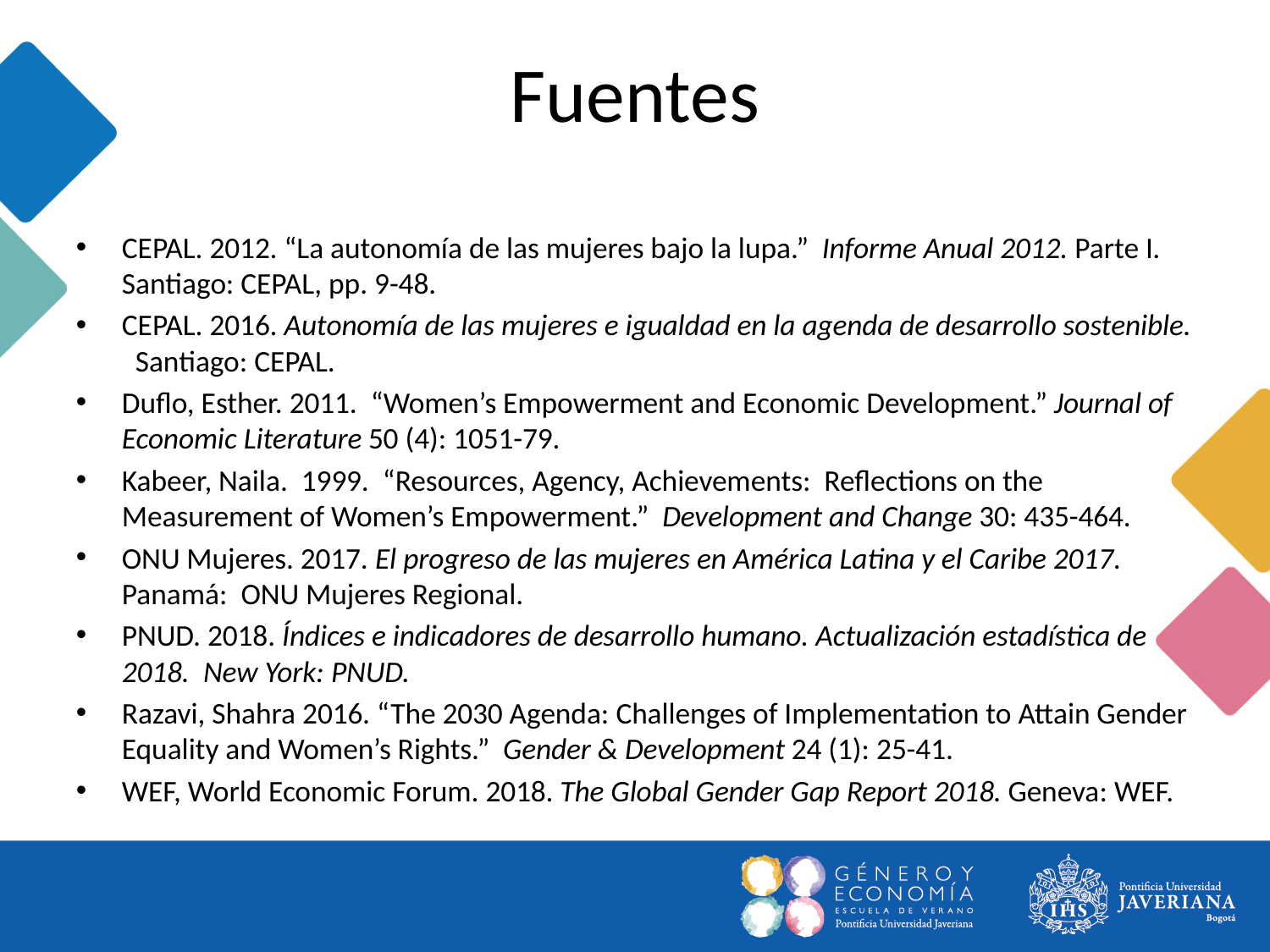

Fuentes
CEPAL. 2012. “La autonomía de las mujeres bajo la lupa.”  Informe Anual 2012. Parte I.  Santiago: CEPAL, pp. 9-48.
CEPAL. 2016. Autonomía de las mujeres e igualdad en la agenda de desarrollo sostenible.   Santiago: CEPAL.
Duflo, Esther. 2011.  “Women’s Empowerment and Economic Development.” Journal of Economic Literature 50 (4): 1051-79.
Kabeer, Naila.  1999.  “Resources, Agency, Achievements:  Reflections on the Measurement of Women’s Empowerment.”  Development and Change 30: 435-464.
ONU Mujeres. 2017. El progreso de las mujeres en América Latina y el Caribe 2017.  Panamá:  ONU Mujeres Regional.
PNUD. 2018. Índices e indicadores de desarrollo humano. Actualización estadística de 2018.  New York: PNUD.
Razavi, Shahra 2016. “The 2030 Agenda: Challenges of Implementation to Attain Gender Equality and Women’s Rights.”  Gender & Development 24 (1): 25-41.
WEF, World Economic Forum. 2018. The Global Gender Gap Report 2018. Geneva: WEF.